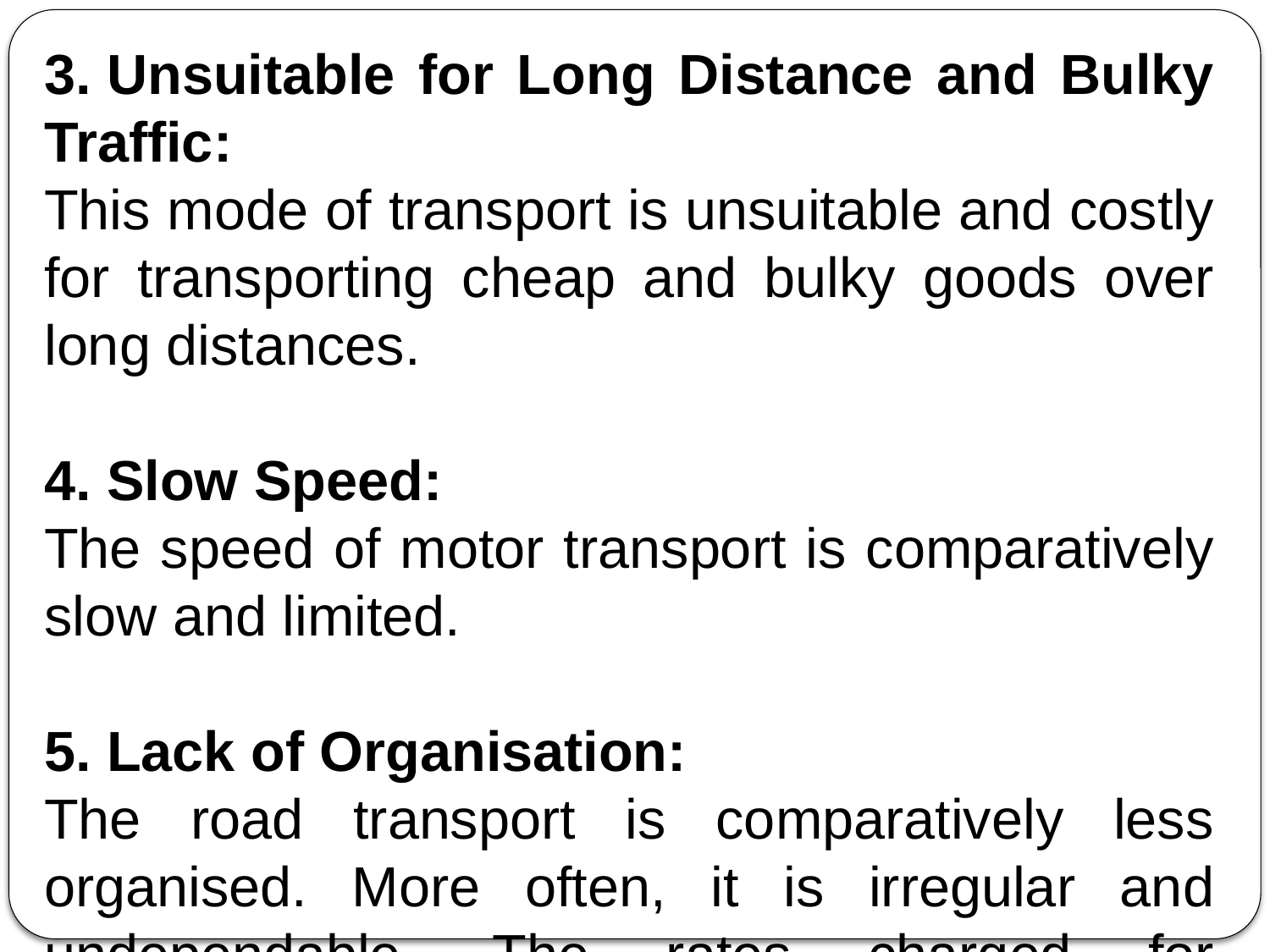

3. Unsuitable for Long Distance and Bulky Traffic:
This mode of transport is unsuitable and costly for transporting cheap and bulky goods over long distances.

4. Slow Speed:
The speed of motor transport is comparatively slow and limited.

5. Lack of Organisation:
The road transport is comparatively less organised. More often, it is irregular and undependable. The rates charged for transportation are also unstable and unequal